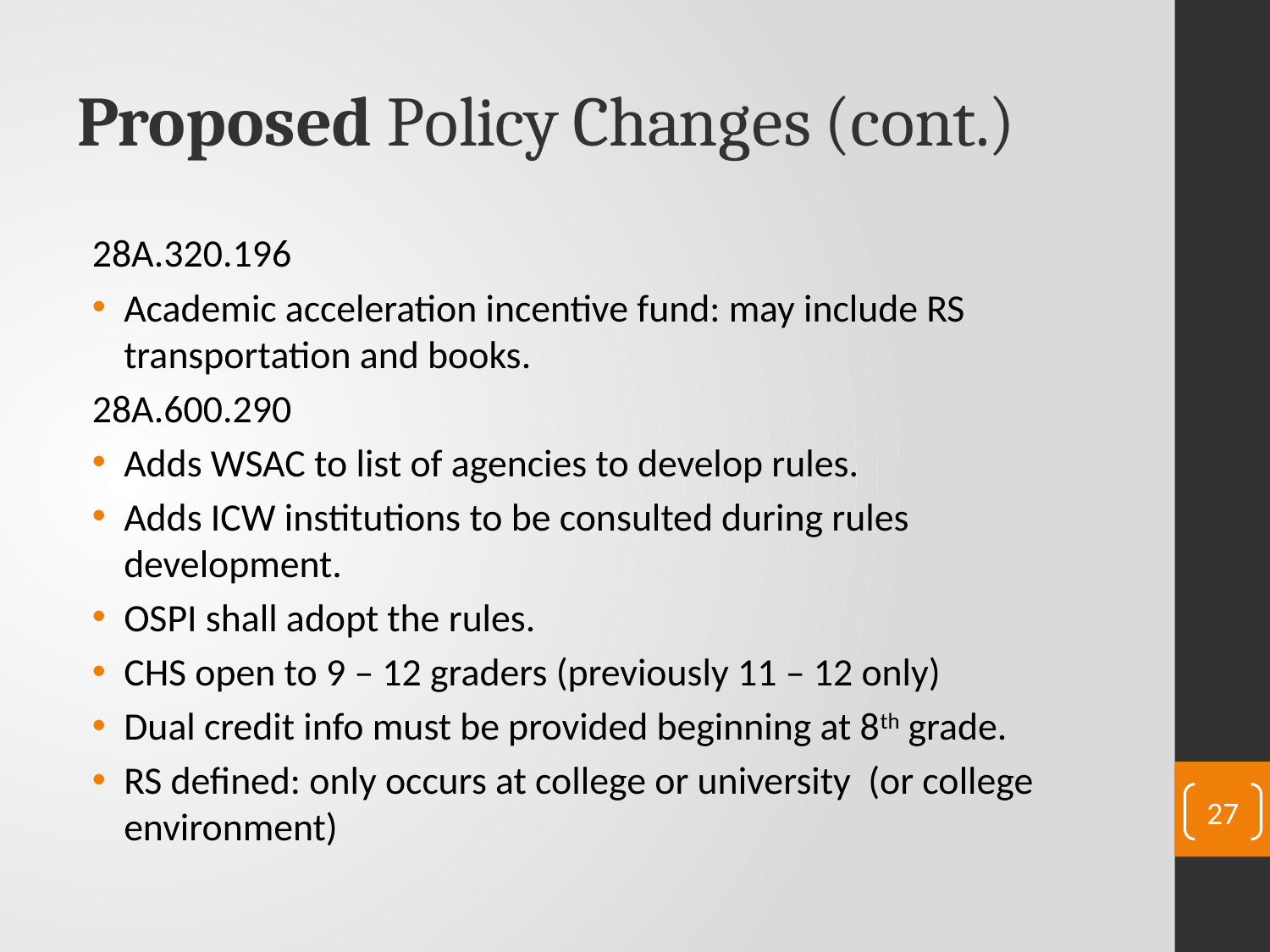

# Proposed Policy Changes (cont.)
28A.320.196
Academic acceleration incentive fund: may include RS transportation and books.
28A.600.290
Adds WSAC to list of agencies to develop rules.
Adds ICW institutions to be consulted during rules development.
OSPI shall adopt the rules.
CHS open to 9 – 12 graders (previously 11 – 12 only)
Dual credit info must be provided beginning at 8th grade.
RS defined: only occurs at college or university  (or college environment)

27